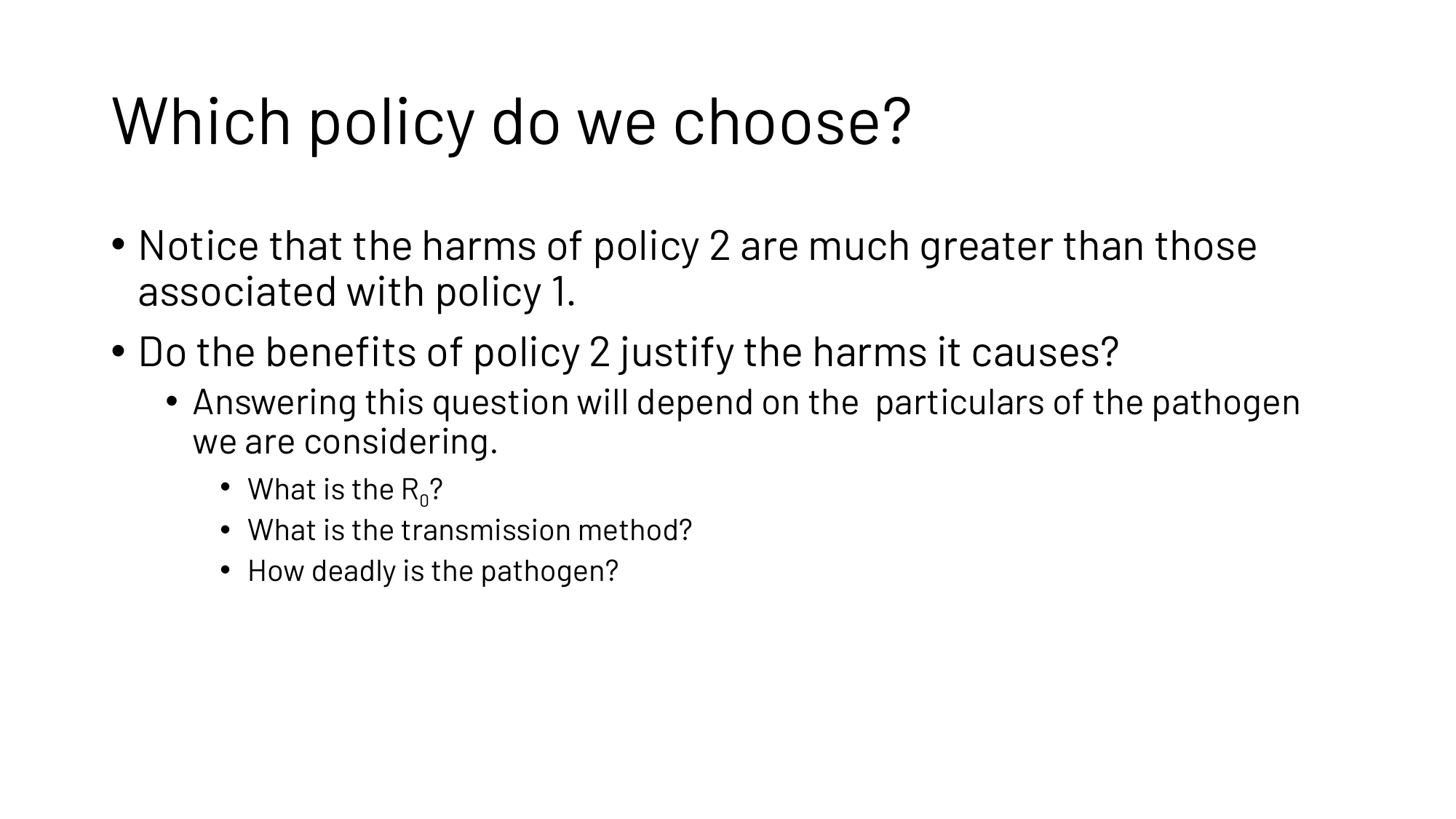

# Which policy do we choose?
Notice that the harms of policy 2 are much greater than those associated with policy 1.
Do the benefits of policy 2 justify the harms it causes?
Answering this question will depend on the  particulars of the pathogen we are considering.
What is the R0?
What is the transmission method?
How deadly is the pathogen?